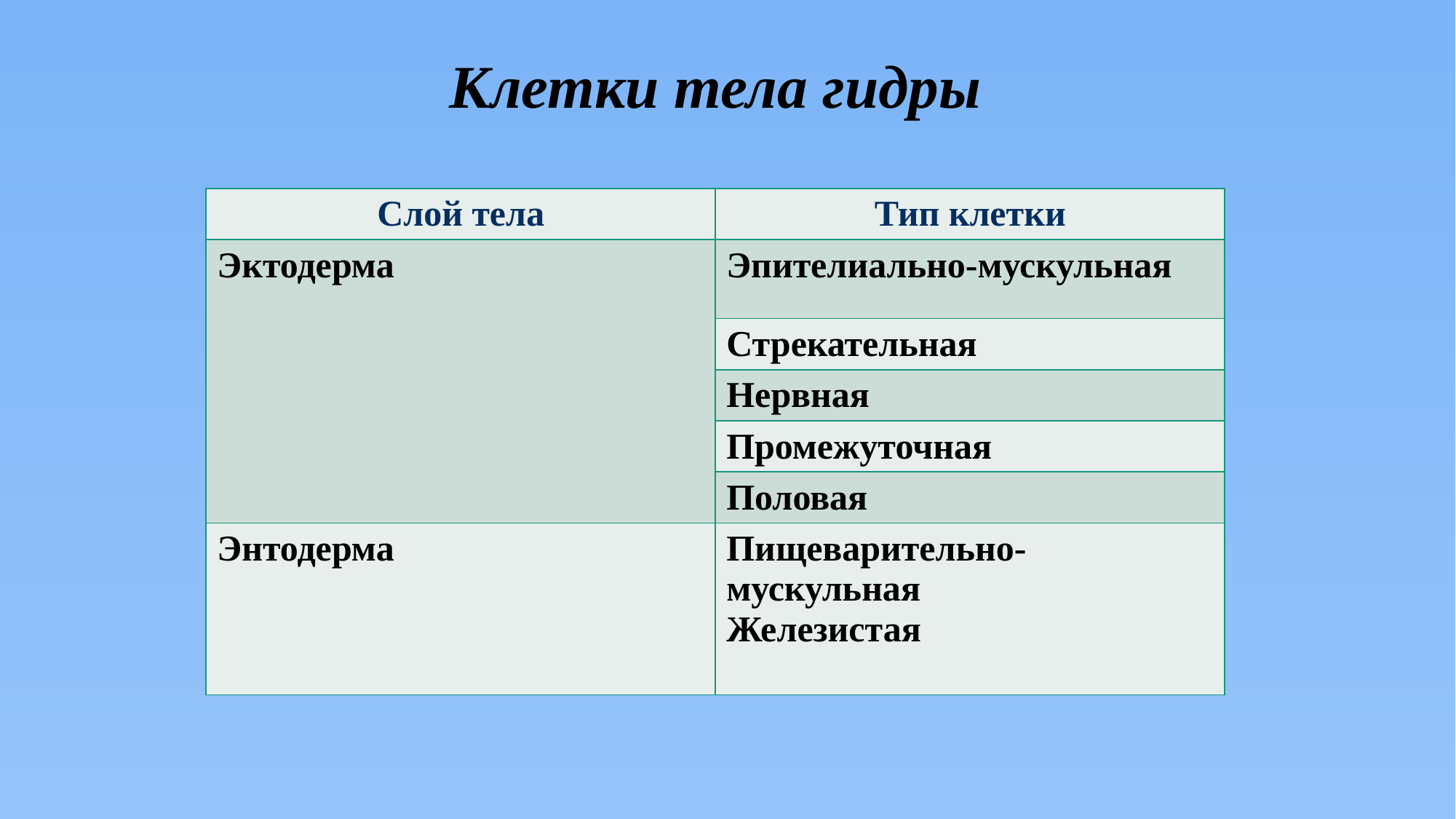

Клетки тела гидры
| Слой тела | Тип клетки |
| --- | --- |
| Эктодерма | Эпителиально-мускульная |
|  | Стрекательная |
|  | Нервная |
|  | Промежуточная |
|  | Половая |
| Энтодерма | Пищеварительно-мускульная Железистая |